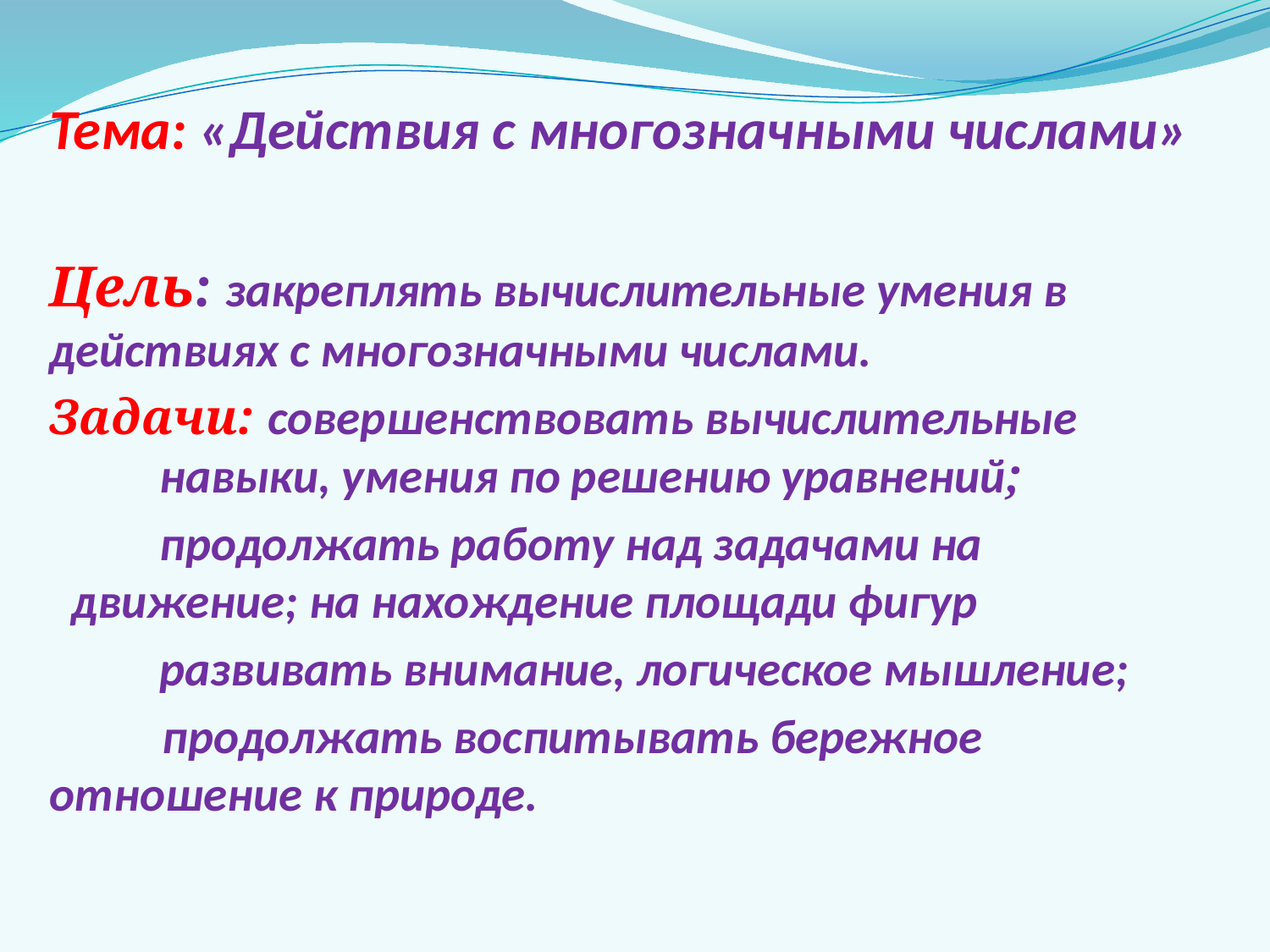

# Тема: «Действия с многозначными числами»
	Цель: закреплять вычислительные умения в действиях с многозначными числами.
	Задачи: совершенствовать вычислительные 	    	          навыки, умения по решению уравнений;
		          продолжать работу над задачами на       	          движение; на нахождение площади фигур
		          развивать внимание, логическое мышление;
		         продолжать воспитывать бережное  		          отношение к природе.